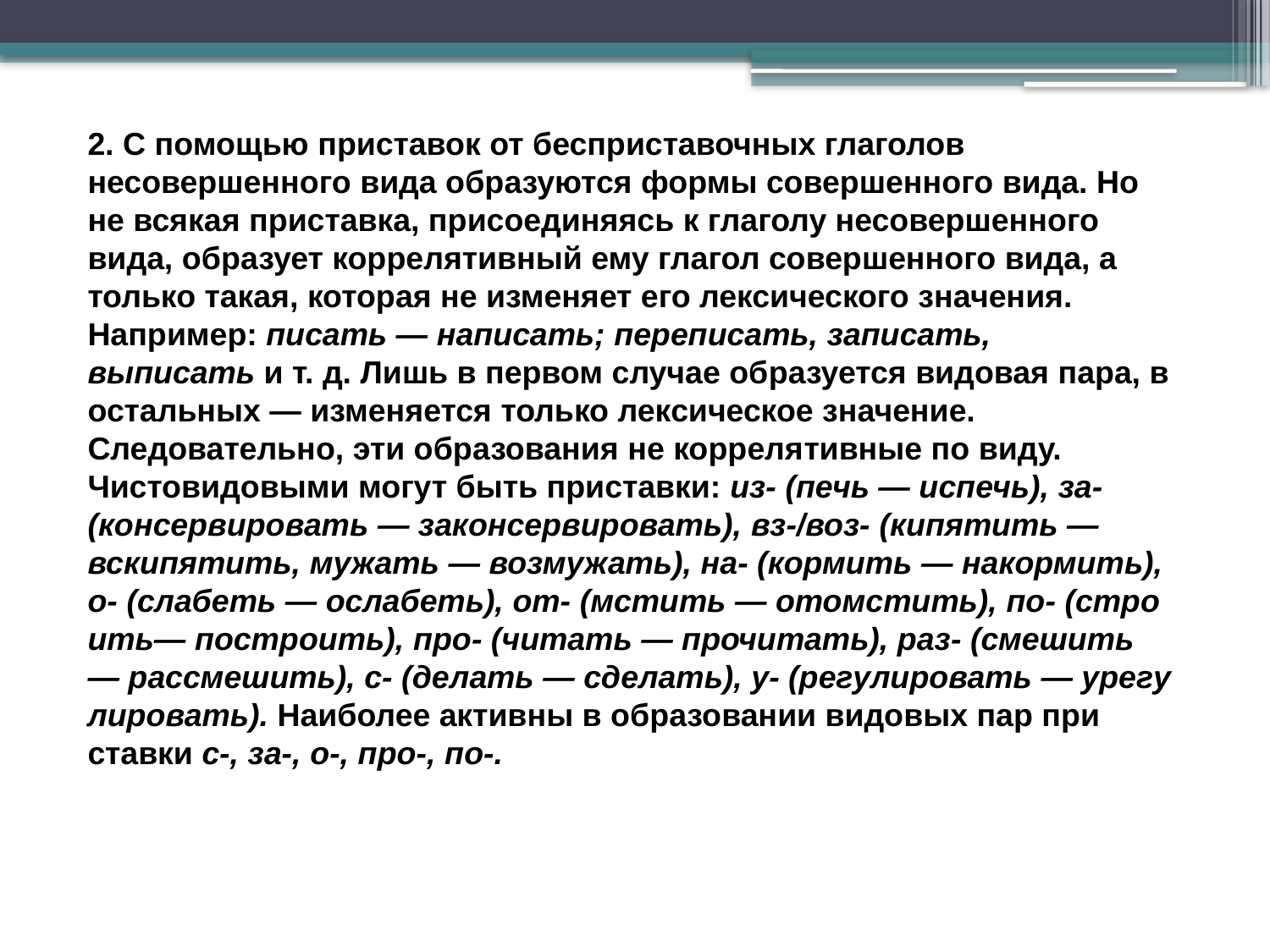

2. С помощью приставок от бесприставочных глаголов несовершенного вида образуются формы совершенного вида. Но не всякая приставка, присоединяясь к глаголу несовершенного вида, образует коррелятивный ему гла­гол совершенного вида, а только такая, которая не изменяет его лексического значения. Например: писать — написать; пере­писать, записать, выписать и т. д. Лишь в первом случае об­разуется видовая пара, в остальных — изменяется только лек­сическое значение. Следовательно, эти образования не корреля­тивные по виду.
Чистовидовыми могут быть приставки: из- (печь — испечь), за- (консервировать — законсервировать), вз-/воз- (кипятить — вскипятить, мужать — возмужать), на- (кормить — накормить), о- (слабеть — ослабеть), от- (мстить — отомстить), по- (стро­ить— построить), про- (читать — прочитать), раз- (смешить — рассмешить), с- (делать — сделать), у- (регулировать — урегу­лировать). Наиболее активны в образовании видовых пар при­ставки с-, за-, о-, про-, по-.